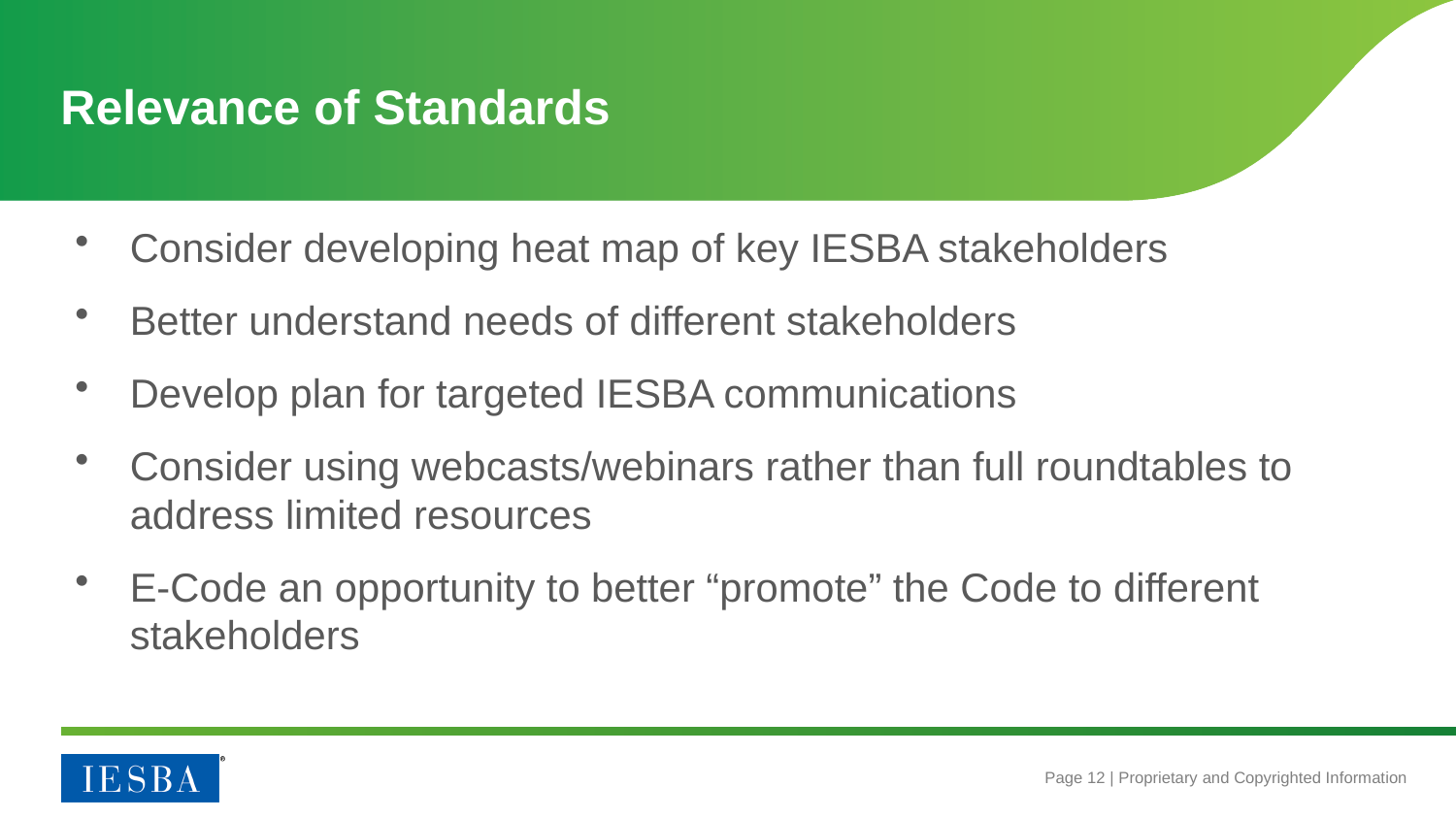

# Relevance of Standards
Consider developing heat map of key IESBA stakeholders
Better understand needs of different stakeholders
Develop plan for targeted IESBA communications
Consider using webcasts/webinars rather than full roundtables to address limited resources
E-Code an opportunity to better “promote” the Code to different stakeholders